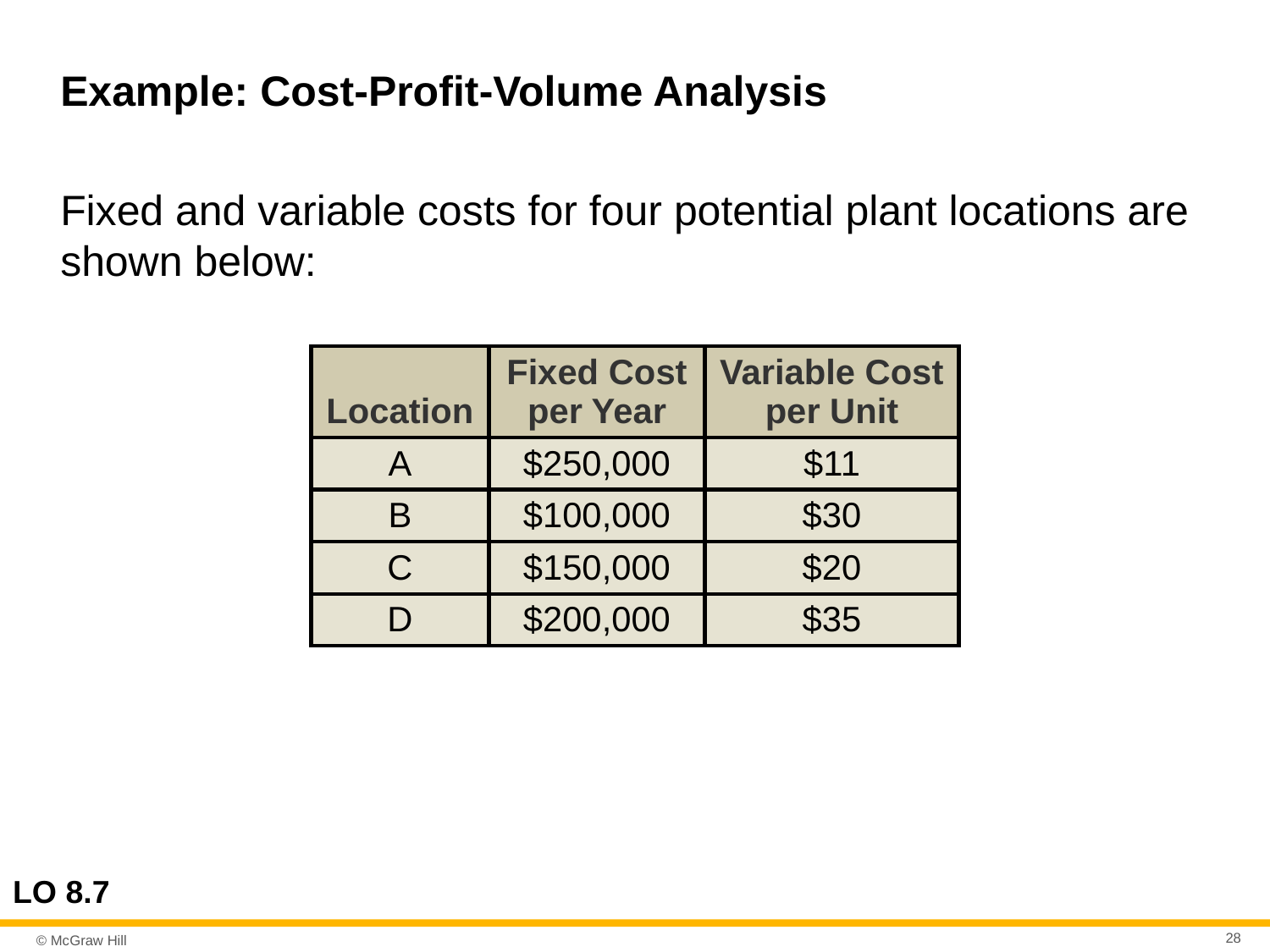

# Example: Cost-Profit-Volume Analysis
Fixed and variable costs for four potential plant locations are shown below:
| Location | Fixed Cost per Year | Variable Cost per Unit |
| --- | --- | --- |
| A | $250,000 | $11 |
| B | $100,000 | $30 |
| C | $150,000 | $20 |
| D | $200,000 | $35 |
LO 8.7